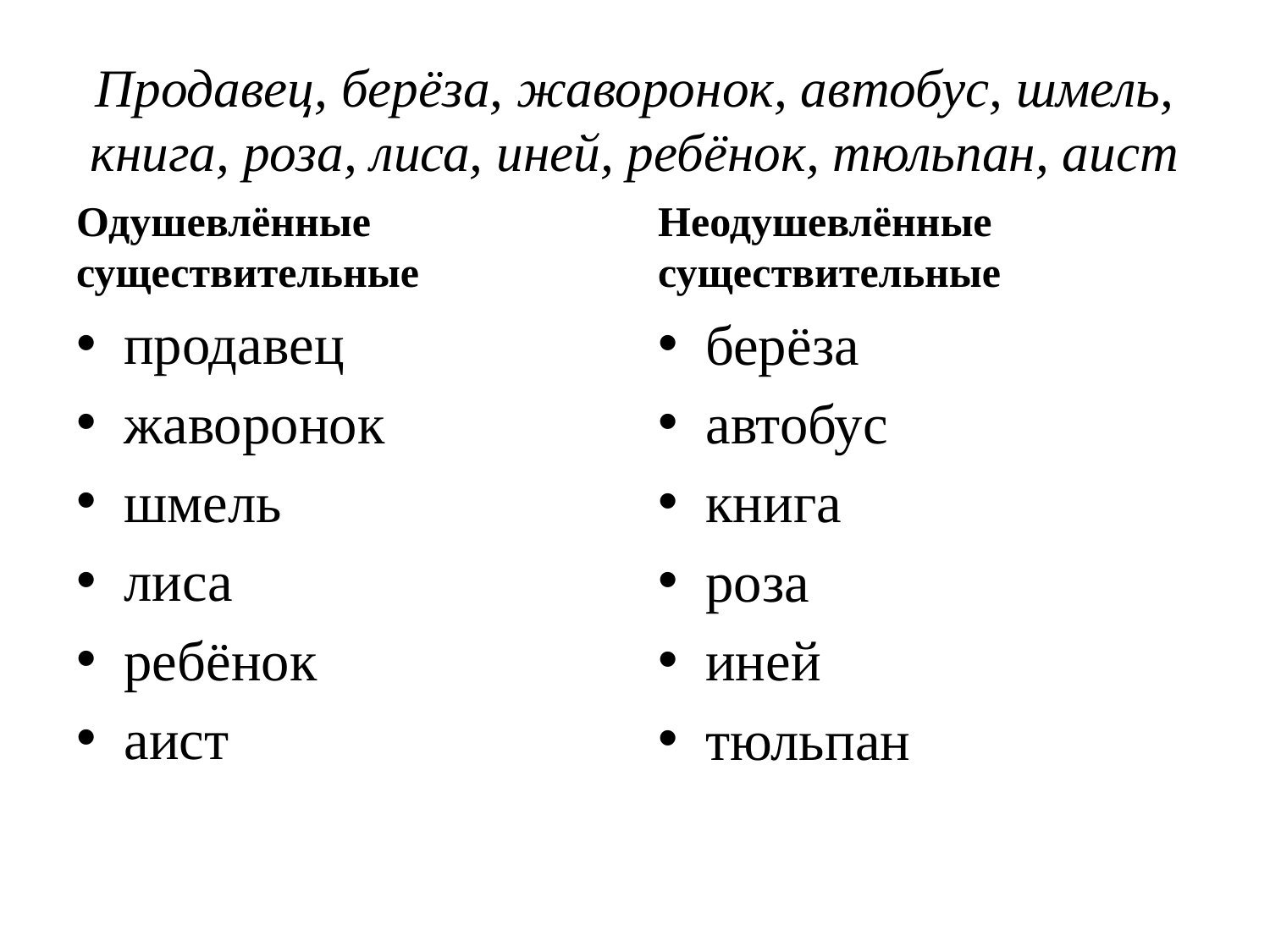

# Продавец, берёза, жаворонок, автобус, шмель, книга, роза, лиса, иней, ребёнок, тюльпан, аист
Одушевлённые существительные
Неодушевлённые существительные
продавец
жаворонок
шмель
лиса
ребёнок
аист
берёза
автобус
книга
роза
иней
тюльпан